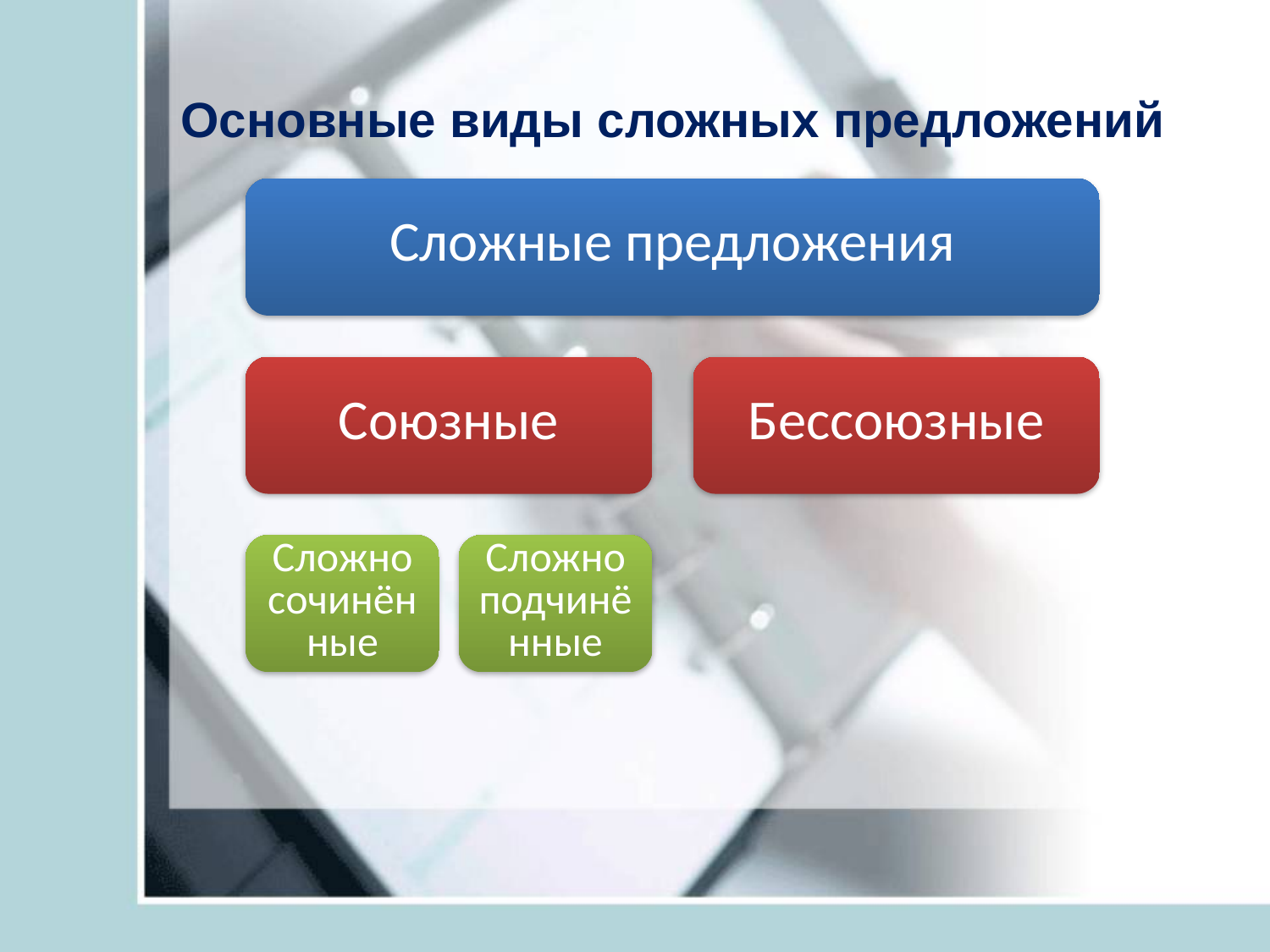

# Основные виды сложных предложений
Сложные предложения
Союзные
Сложносочинённые
Сложноподчинённые
Бессоюзные